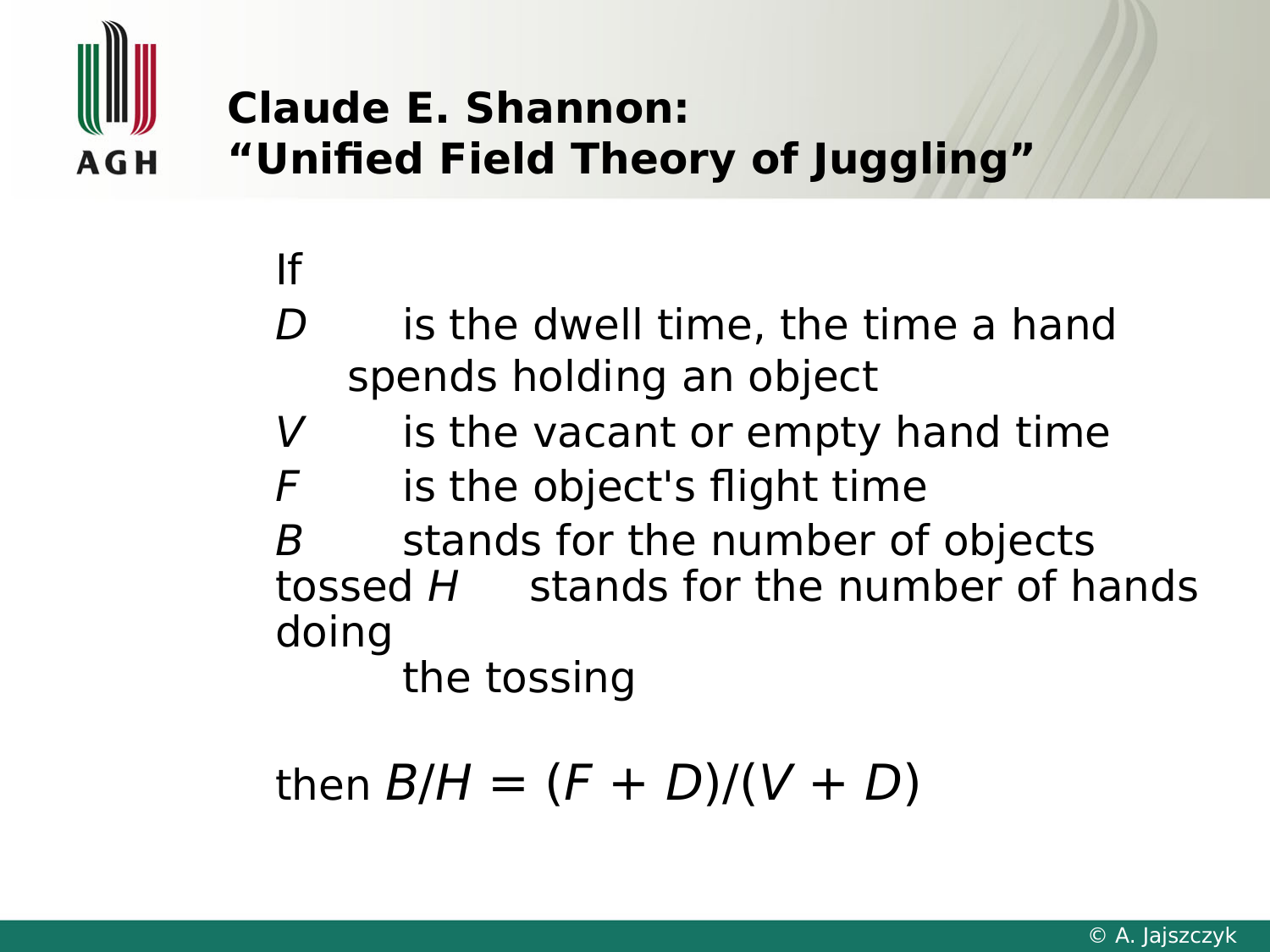

# Claude E. Shannon: “Unified Field Theory of Juggling”
If
D 	is the dwell time, the time a hand
     spends holding an object
V 	is the vacant or empty hand time
F 	is the object's flight time
B 	stands for the number of objects tossed H 	stands for the number of hands doing
	the tossing
then B/H = (F + D)/(V + D)